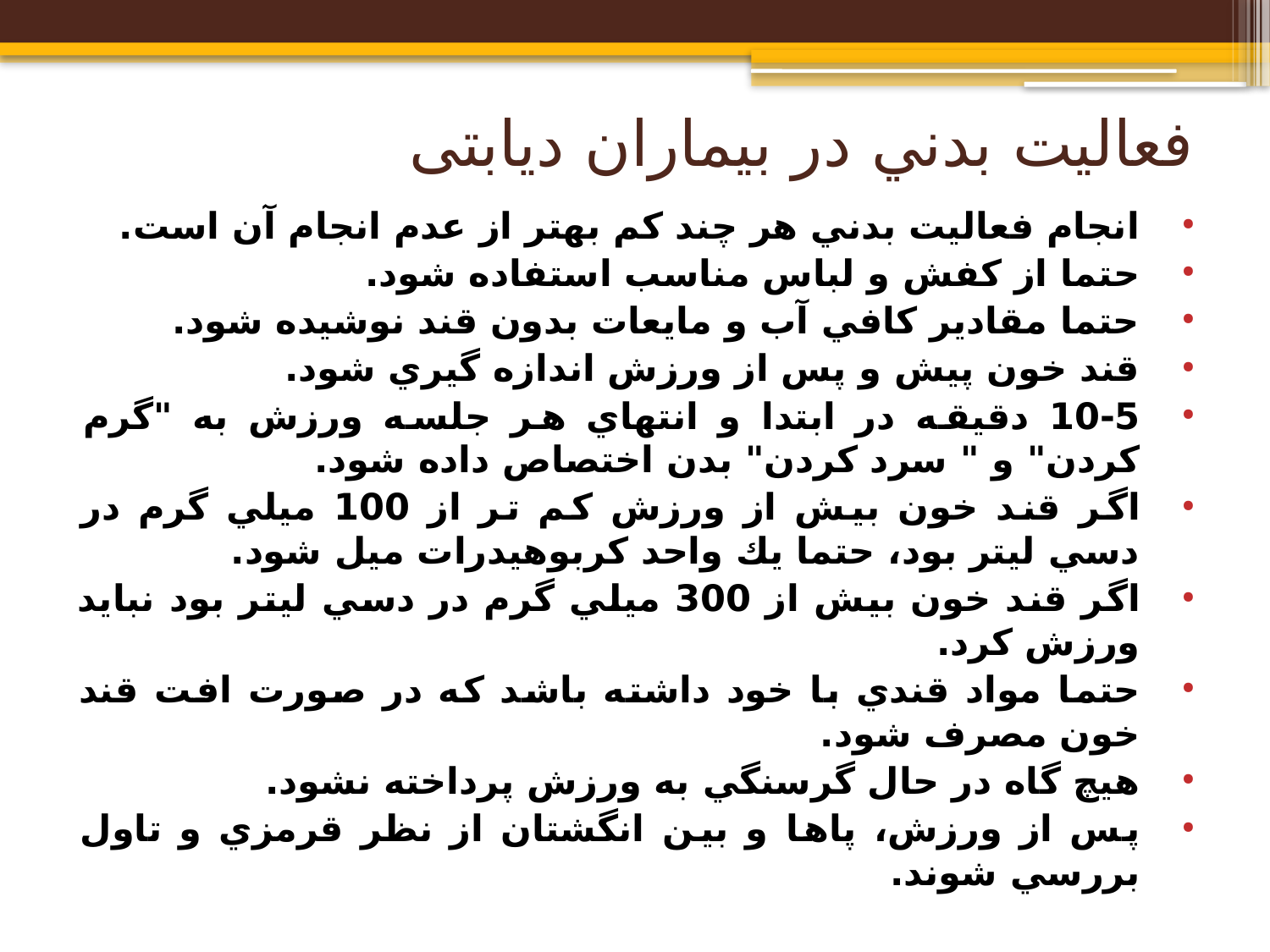

# فعاليت بدني در بیماران دیابتی
انجام فعاليت بدني هر چند كم بهتر از عدم انجام آن است.
حتما از كفش و لباس مناسب استفاده شود.
حتما مقادير كافي آب و مايعات بدون قند نوشيده شود.
قند خون پيش و پس از ورزش اندازه گيري شود.
10-5 دقيقه در ابتدا و انتهاي هر جلسه ورزش به "گرم كردن" و " سرد كردن" بدن اختصاص داده شود.
اگر قند خون بيش از ورزش كم تر از 100 ميلي گرم در دسي ليتر بود، حتما يك واحد كربوهيدرات ميل شود.
اگر قند خون بيش از 300 ميلي گرم در دسي ليتر بود نبايد ورزش كرد.
حتما مواد قندي با خود داشته باشد كه در صورت افت قند خون مصرف شود.
هيچ گاه در حال گرسنگي به ورزش پرداخته نشود.
پس از ورزش، پاها و بين انگشتان از نظر قرمزي و تاول بررسي شوند.